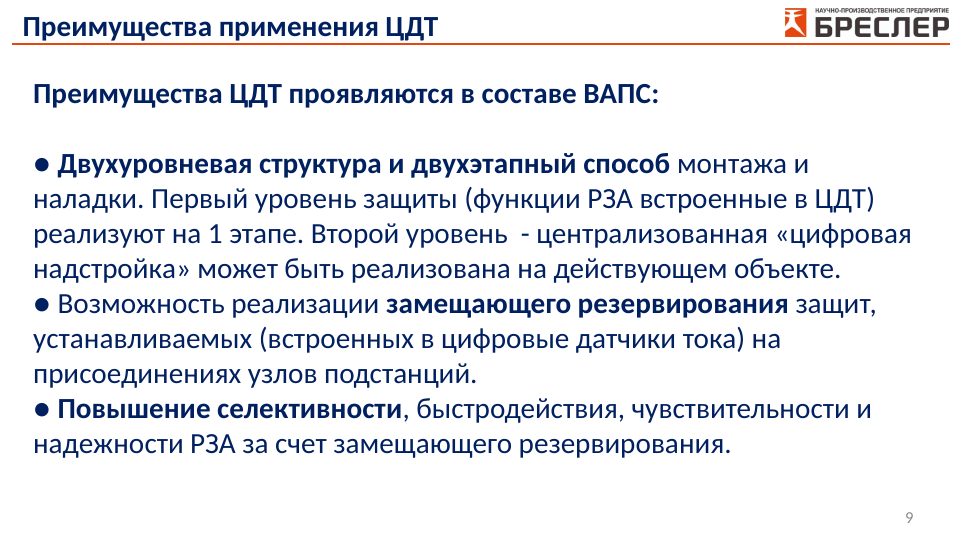

Преимущества применения ЦДТ
Преимущества ЦДТ проявляются в составе ВАПС:

● Двухуровневая структура и двухэтапный способ монтажа и наладки. Первый уровень защиты (функции РЗА встроенные в ЦДТ) реализуют на 1 этапе. Второй уровень  - централизованная «цифровая надстройка» может быть реализована на действующем объекте.
● Возможность реализации замещающего резервирования защит, устанавливаемых (встроенных в цифровые датчики тока) на присоединениях узлов подстанций.
● Повышение селективности, быстродействия, чувствительности и надежности РЗА за счет замещающего резервирования.
Лицензия
Министерства образования и молодежной политики ЧР
2014
год основания компании
13
образовательных программ
более
2000
слушателей
9